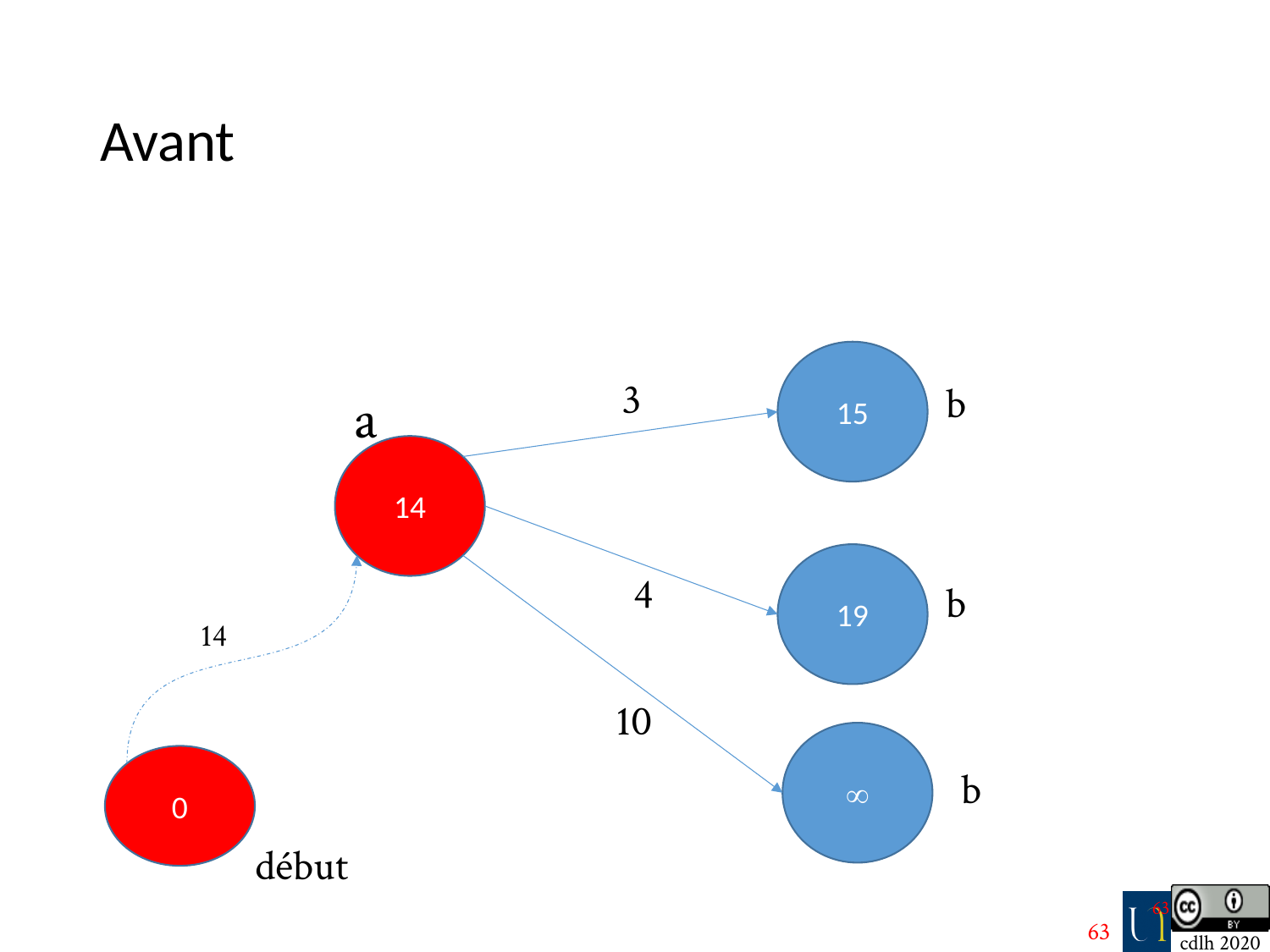

# Avant
15
3
b
a
14
19
4
b
14
10
∞
0
b
début
63